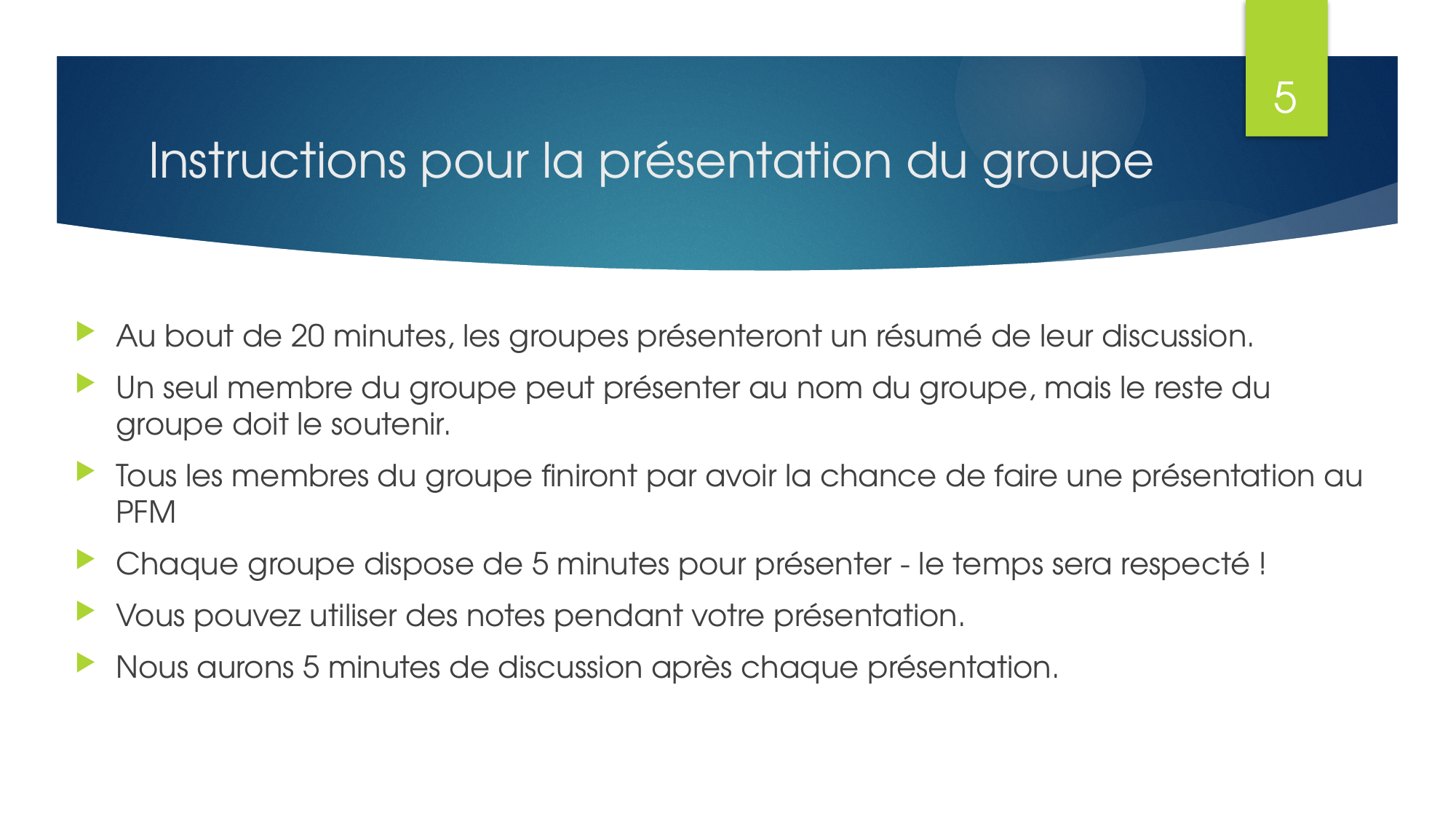

5
# Instructions pour la présentation du groupe
Au bout de 20 minutes, les groupes présenteront un résumé de leur discussion.
Un seul membre du groupe peut présenter au nom du groupe, mais le reste du groupe doit le soutenir.
Tous les membres du groupe finiront par avoir la chance de faire une présentation au PFM
Chaque groupe dispose de 5 minutes pour présenter - le temps sera respecté !
Vous pouvez utiliser des notes pendant votre présentation.
Nous aurons 5 minutes de discussion après chaque présentation.